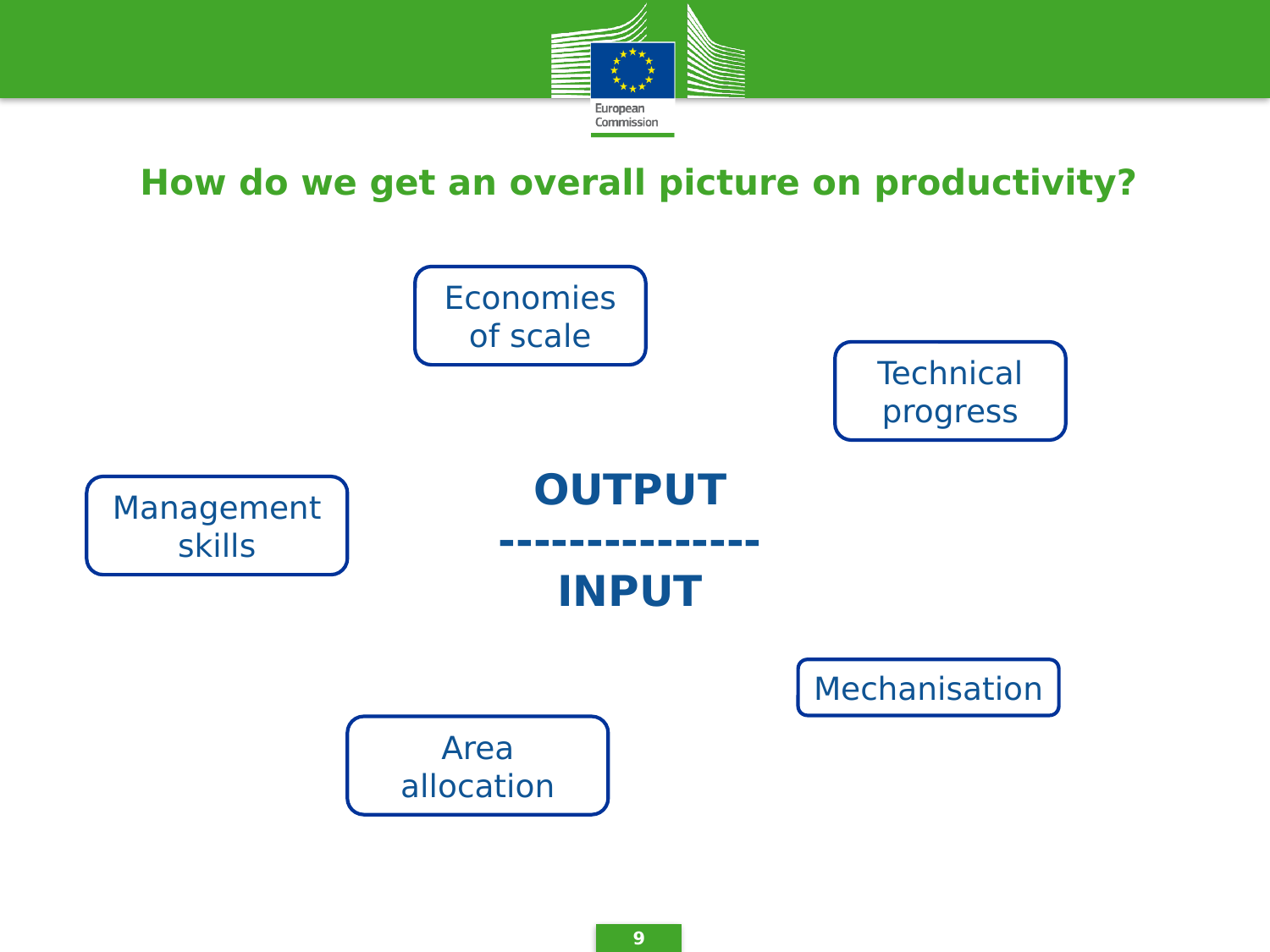

# How do we get an overall picture on productivity?
Economies of scale
Technical progress
OUTPUT
---------------
INPUT
Management skills
Mechanisation
Area allocation
9